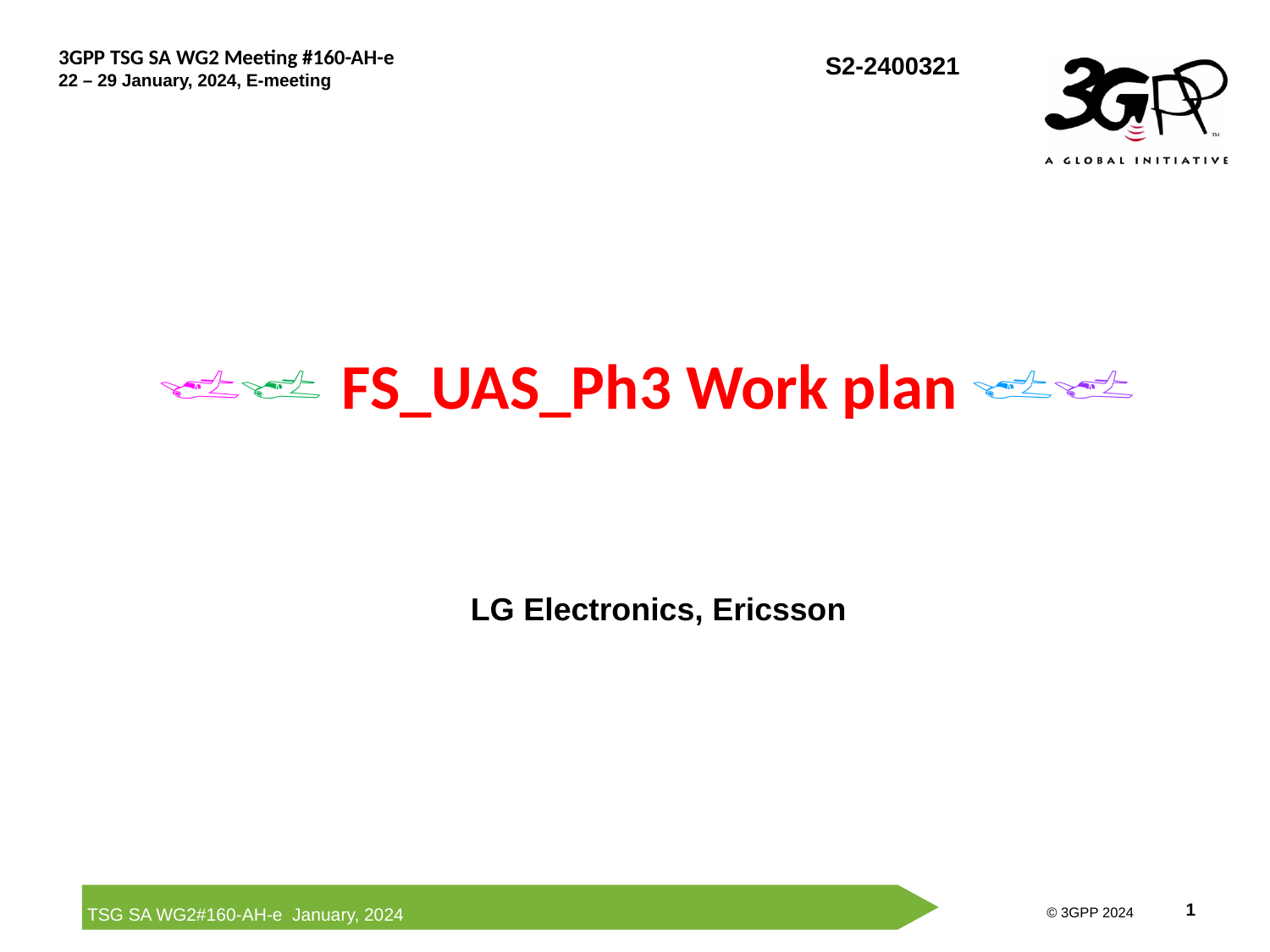

# 🛩🛩 FS_UAS_Ph3 Work plan 🛩🛩
LG Electronics, Ericsson